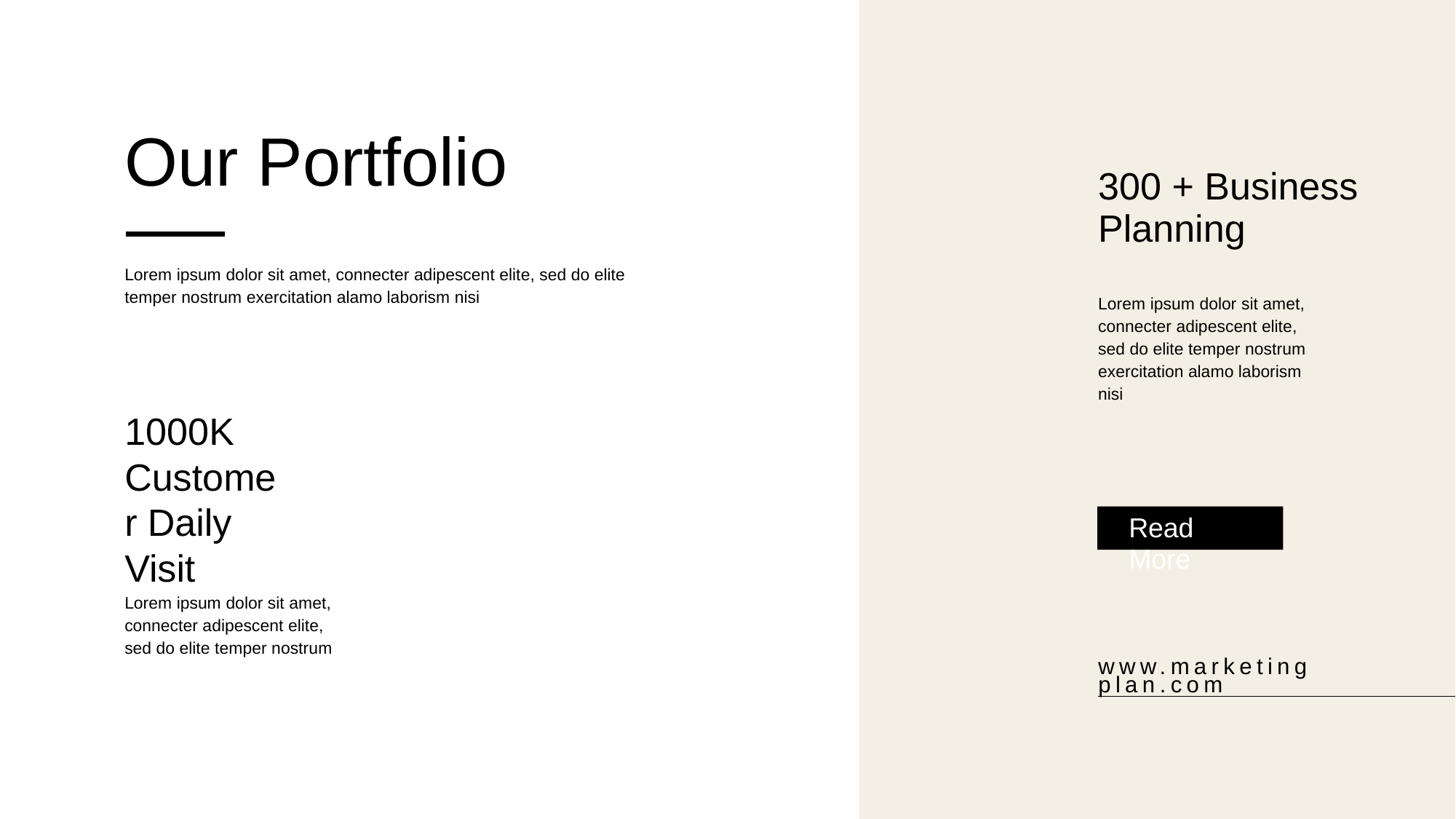

Our Portfolio
300 + Business Planning
Lorem ipsum dolor sit amet, connecter adipescent elite, sed do elite temper nostrum exercitation alamo laborism nisi
Lorem ipsum dolor sit amet, connecter adipescent elite, sed do elite temper nostrum exercitation alamo laborism nisi

1000K Customer Daily Visit
Read More

Lorem ipsum dolor sit amet, connecter adipescent elite, sed do elite temper nostrum
www.marketing plan.com